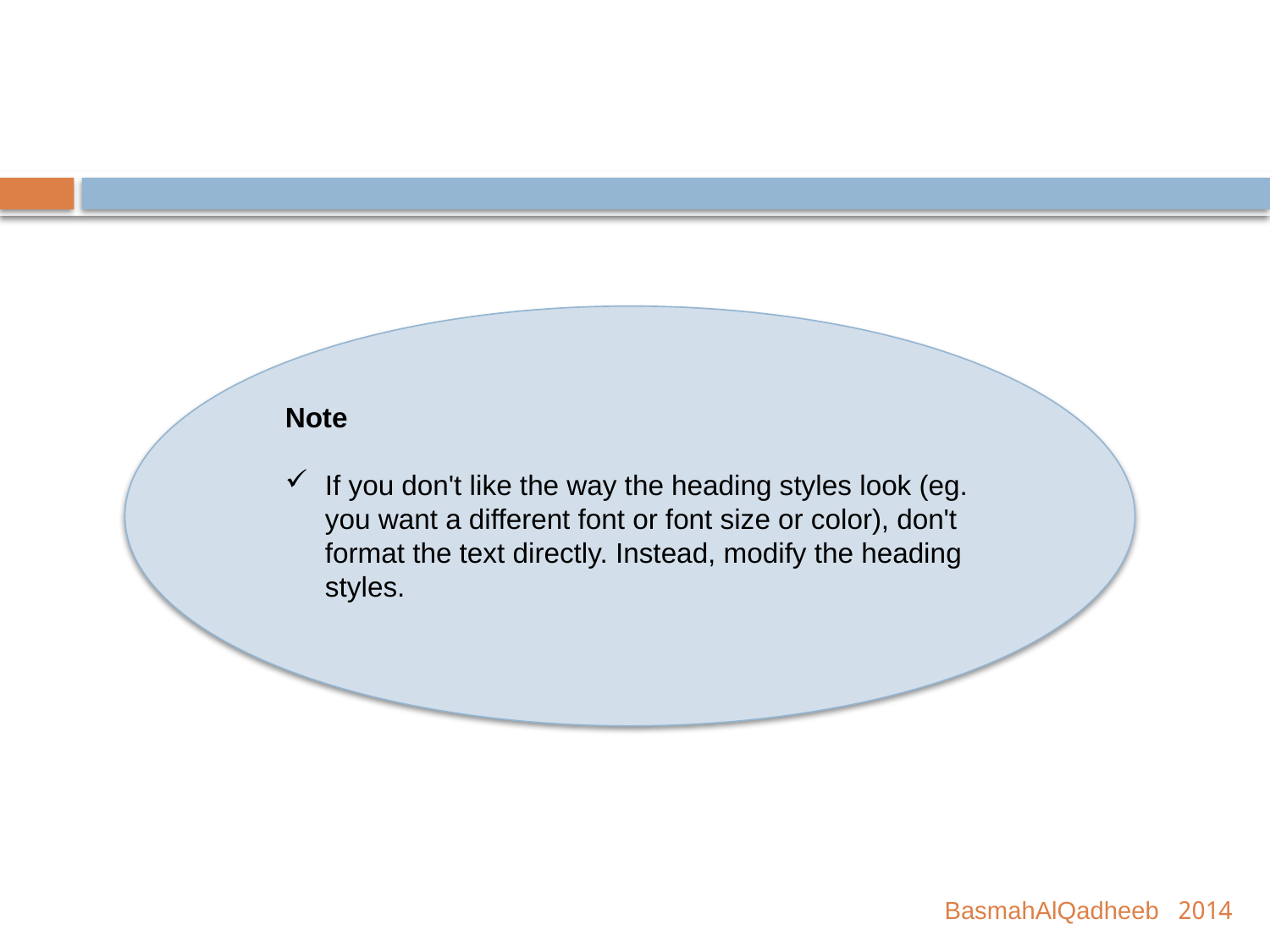

Note

If you don't like the way the heading styles look (eg. you want a different font or font size or color), don't format the text directly. Instead, modify the heading styles.

2014   BasmahAlQadheeb